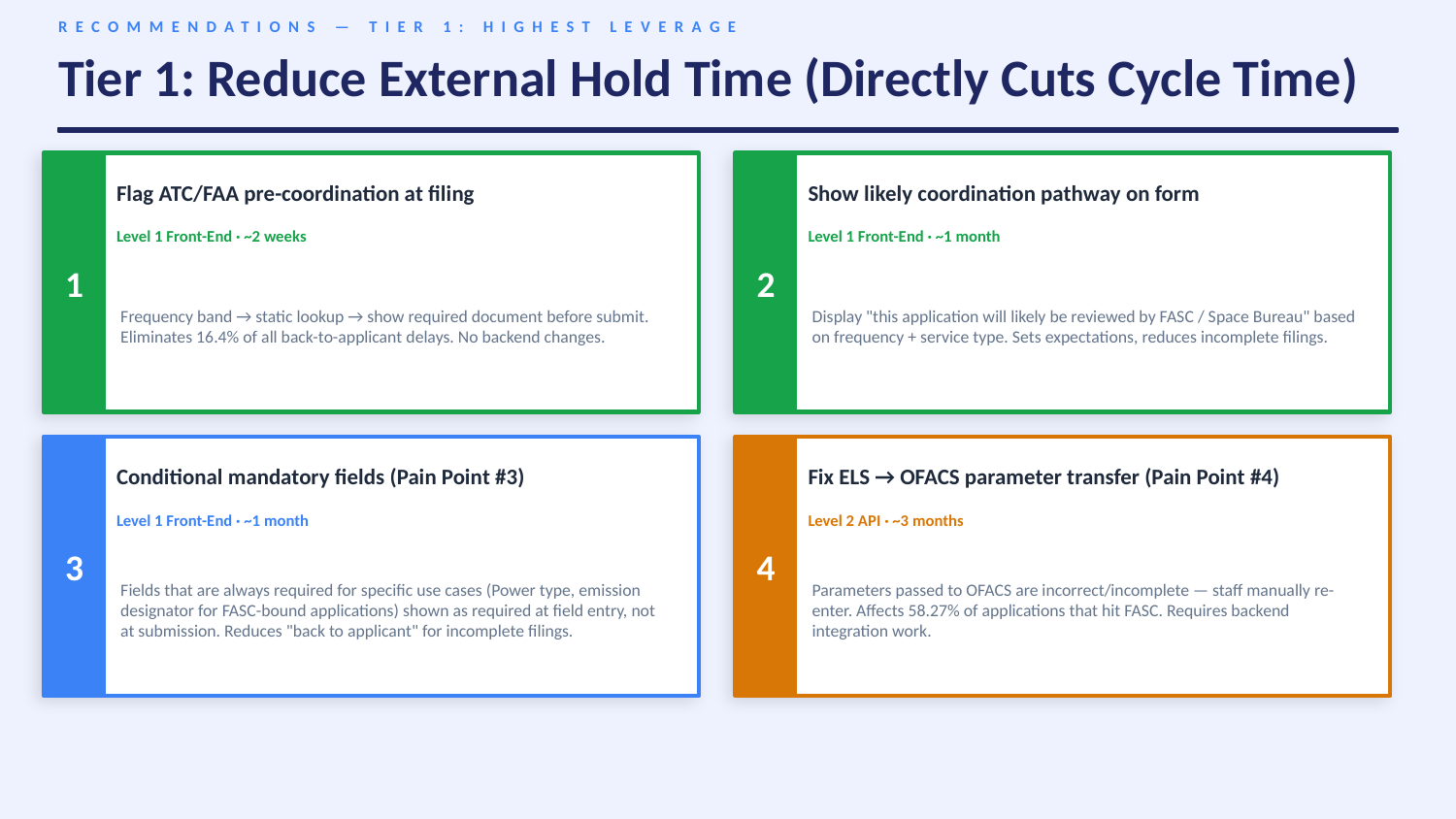

RECOMMENDATIONS — TIER 1: HIGHEST LEVERAGE
Tier 1: Reduce External Hold Time (Directly Cuts Cycle Time)

1

2
Flag ATC/FAA pre-coordination at filing
Show likely coordination pathway on form
Level 1 Front-End · ~2 weeks
Level 1 Front-End · ~1 month
Frequency band → static lookup → show required document before submit. Eliminates 16.4% of all back-to-applicant delays. No backend changes.
Display "this application will likely be reviewed by FASC / Space Bureau" based on frequency + service type. Sets expectations, reduces incomplete filings.

3

4
Conditional mandatory fields (Pain Point #3)
Fix ELS → OFACS parameter transfer (Pain Point #4)
Level 1 Front-End · ~1 month
Level 2 API · ~3 months
Fields that are always required for specific use cases (Power type, emission designator for FASC-bound applications) shown as required at field entry, not at submission. Reduces "back to applicant" for incomplete filings.
Parameters passed to OFACS are incorrect/incomplete — staff manually re-enter. Affects 58.27% of applications that hit FASC. Requires backend integration work.